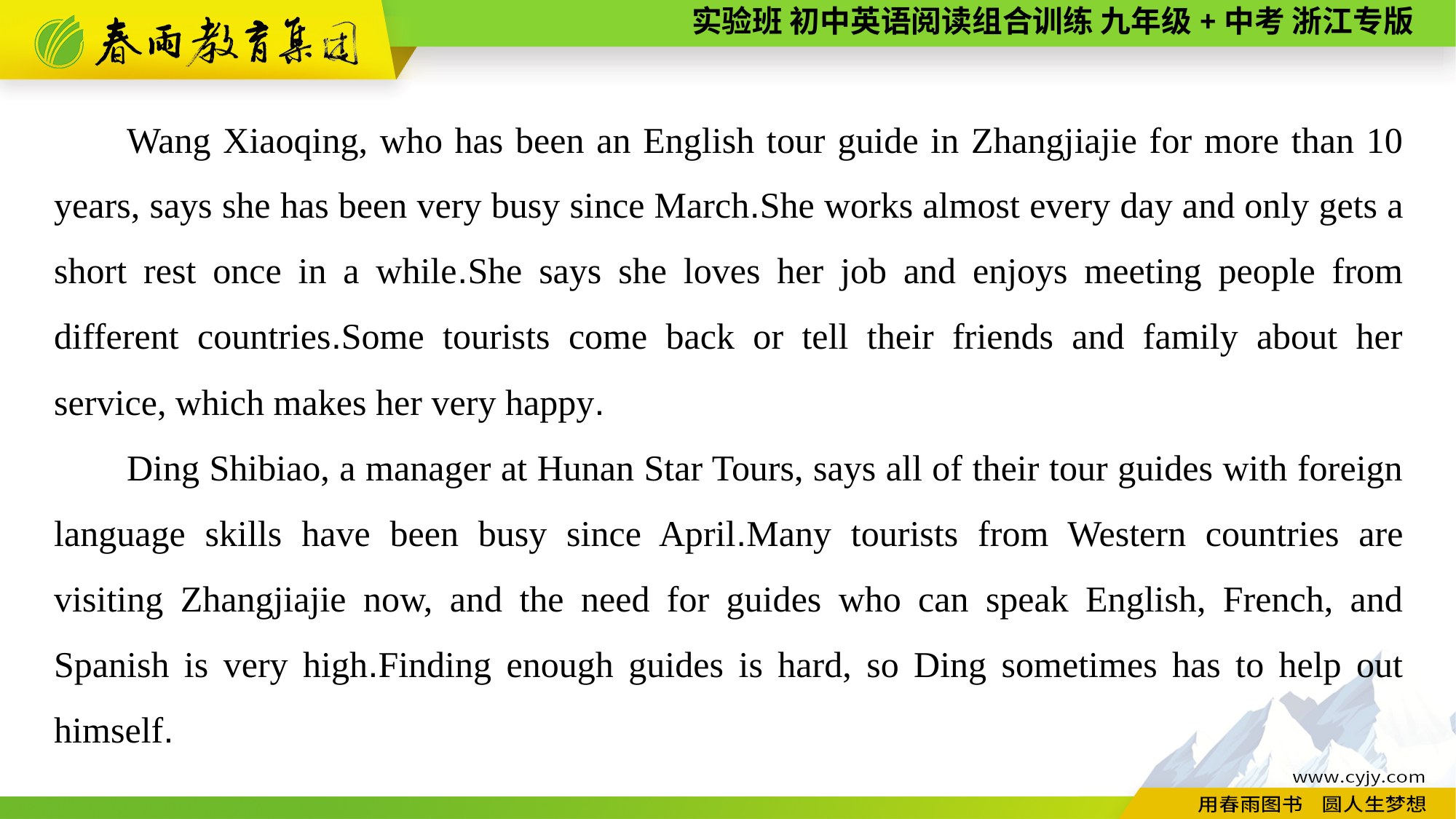

Wang Xiaoqing, who has been an English tour guide in Zhangjiajie for more than 10 years, says she has been very busy since March.She works almost every day and only gets a short rest once in a while.She says she loves her job and enjoys meeting people from different countries.Some tourists come back or tell their friends and family about her service, which makes her very happy.
Ding Shibiao, a manager at Hunan Star Tours, says all of their tour guides with foreign language skills have been busy since April.Many tourists from Western countries are visiting Zhangjiajie now, and the need for guides who can speak English, French, and Spanish is very high.Finding enough guides is hard, so Ding sometimes has to help out himself.